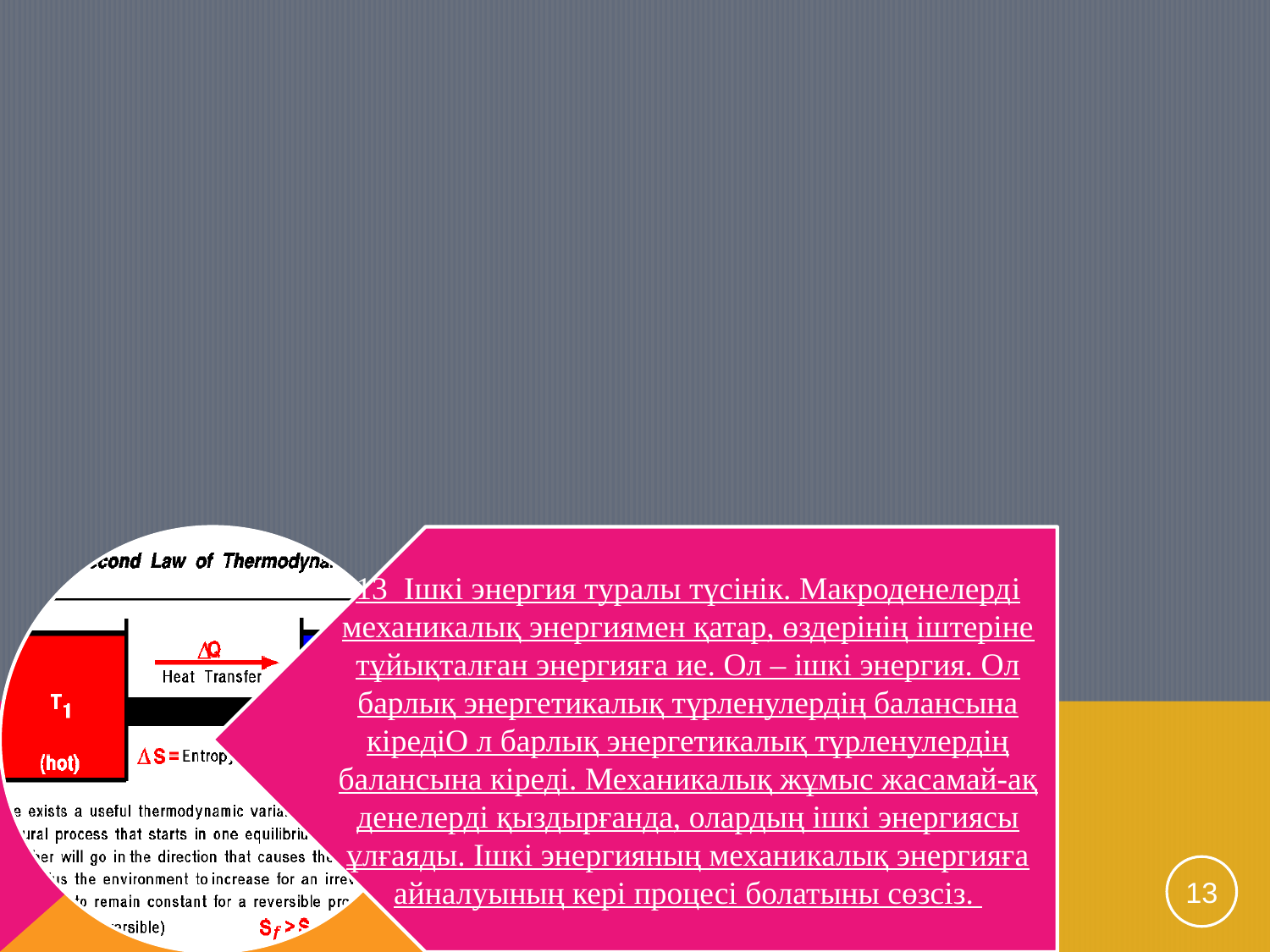

13  Iшкi энергия туралы түсiнiк. Макроденелерді механикалық энергиямен қатар, өздерiнiң iштерiне тұйықталған энергияға ие. Ол – iшкi энергия. Ол барлық энергетикалық түрленулердiң балансына кiредiО л барлық энергетикалық түрленулердiң балансына кiредi. Механикалық жұмыс жасамай-ақ денелердi қыздырғанда, олардың iшкi энергиясы ұлғаяды. Iшкi энергияның механикалық энергияға айналуының керi процесi болатыны сөзсiз.
13